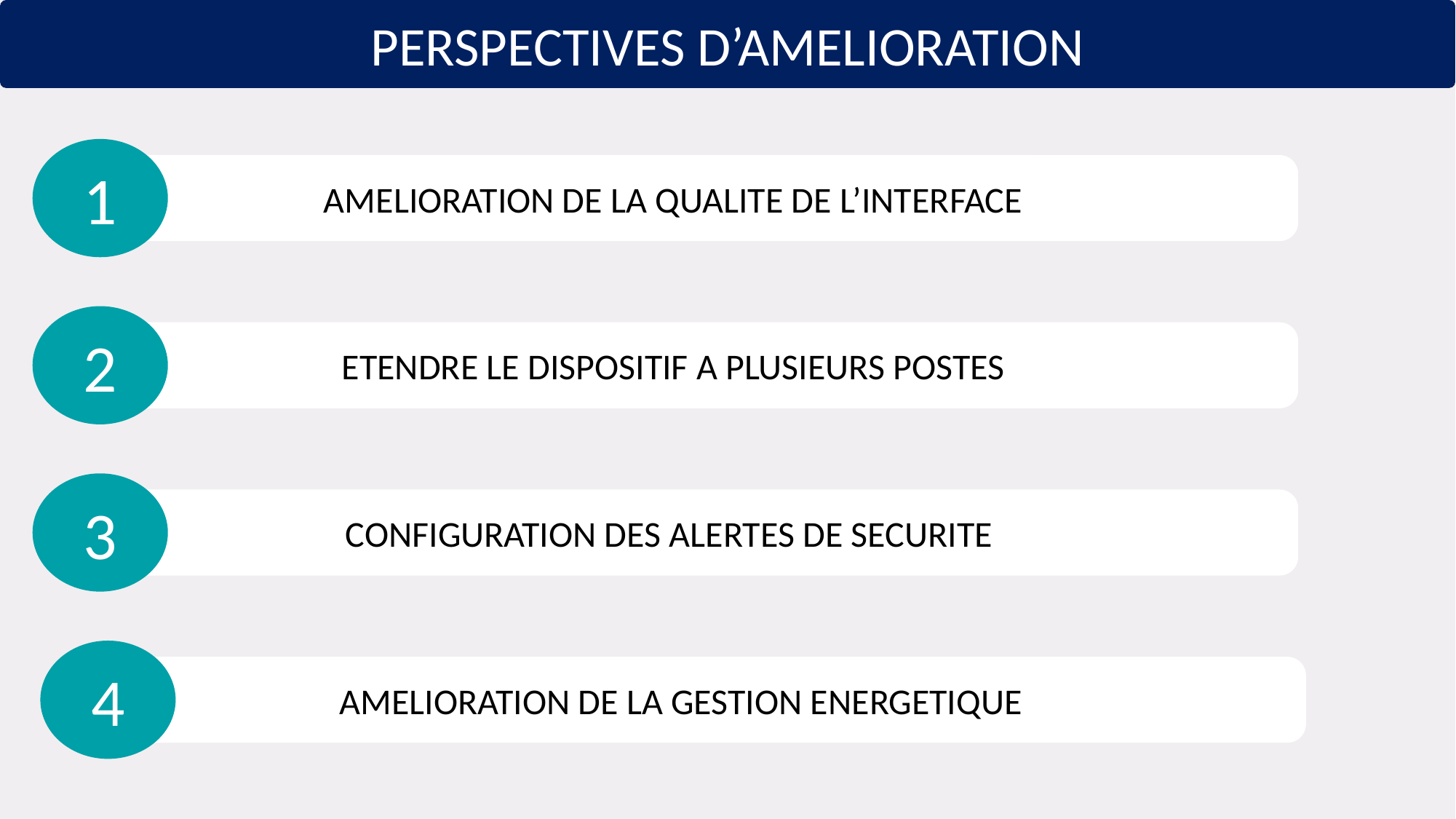

PERSPECTIVES D’AMELIORATION
1
AMELIORATION DE LA QUALITE DE L’INTERFACE
2
ETENDRE LE DISPOSITIF A PLUSIEURS POSTES
3
CONFIGURATION DES ALERTES DE SECURITE
4
AMELIORATION DE LA GESTION ENERGETIQUE